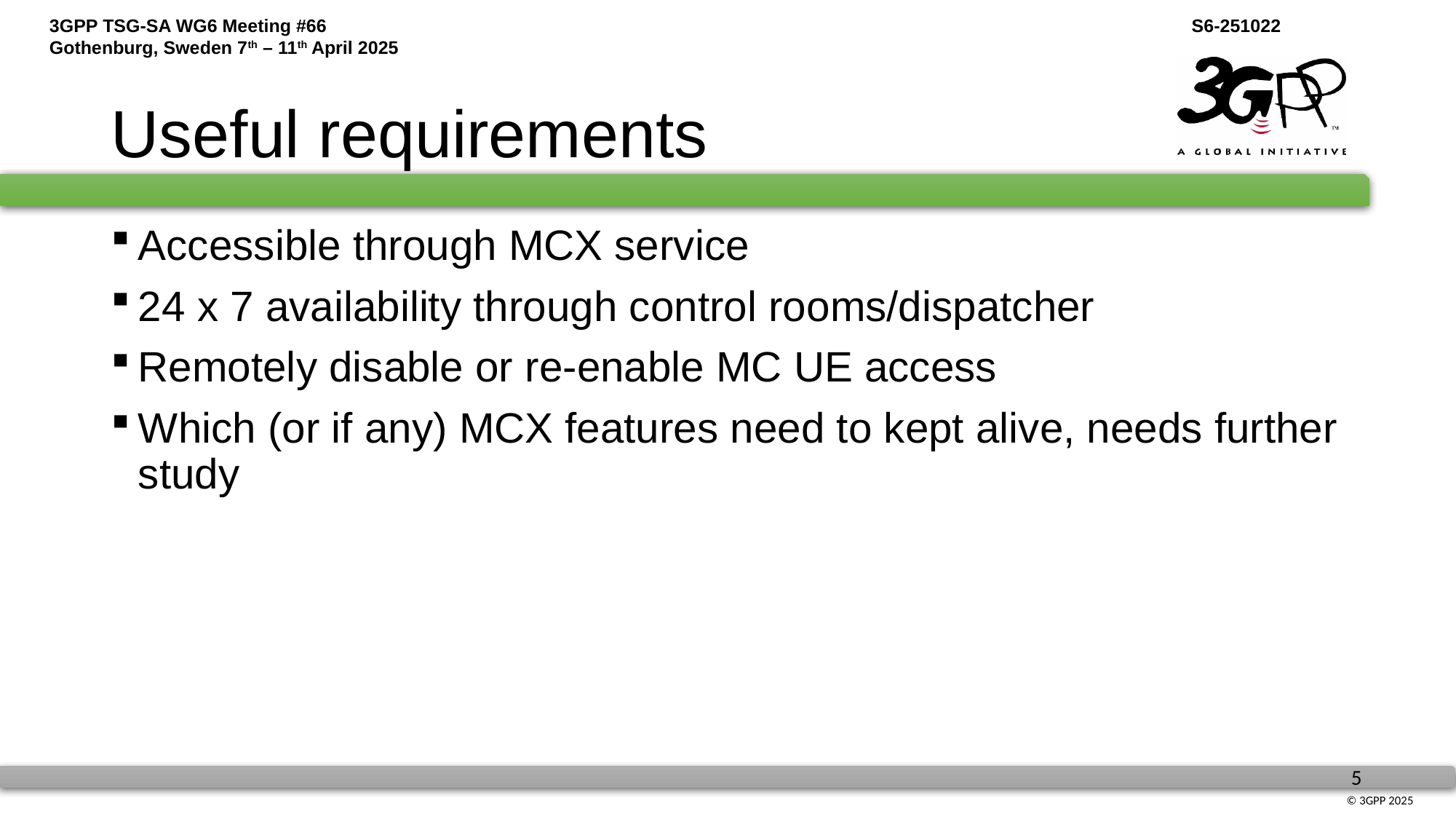

# Useful requirements
Accessible through MCX service
24 x 7 availability through control rooms/dispatcher
Remotely disable or re-enable MC UE access
Which (or if any) MCX features need to kept alive, needs further study